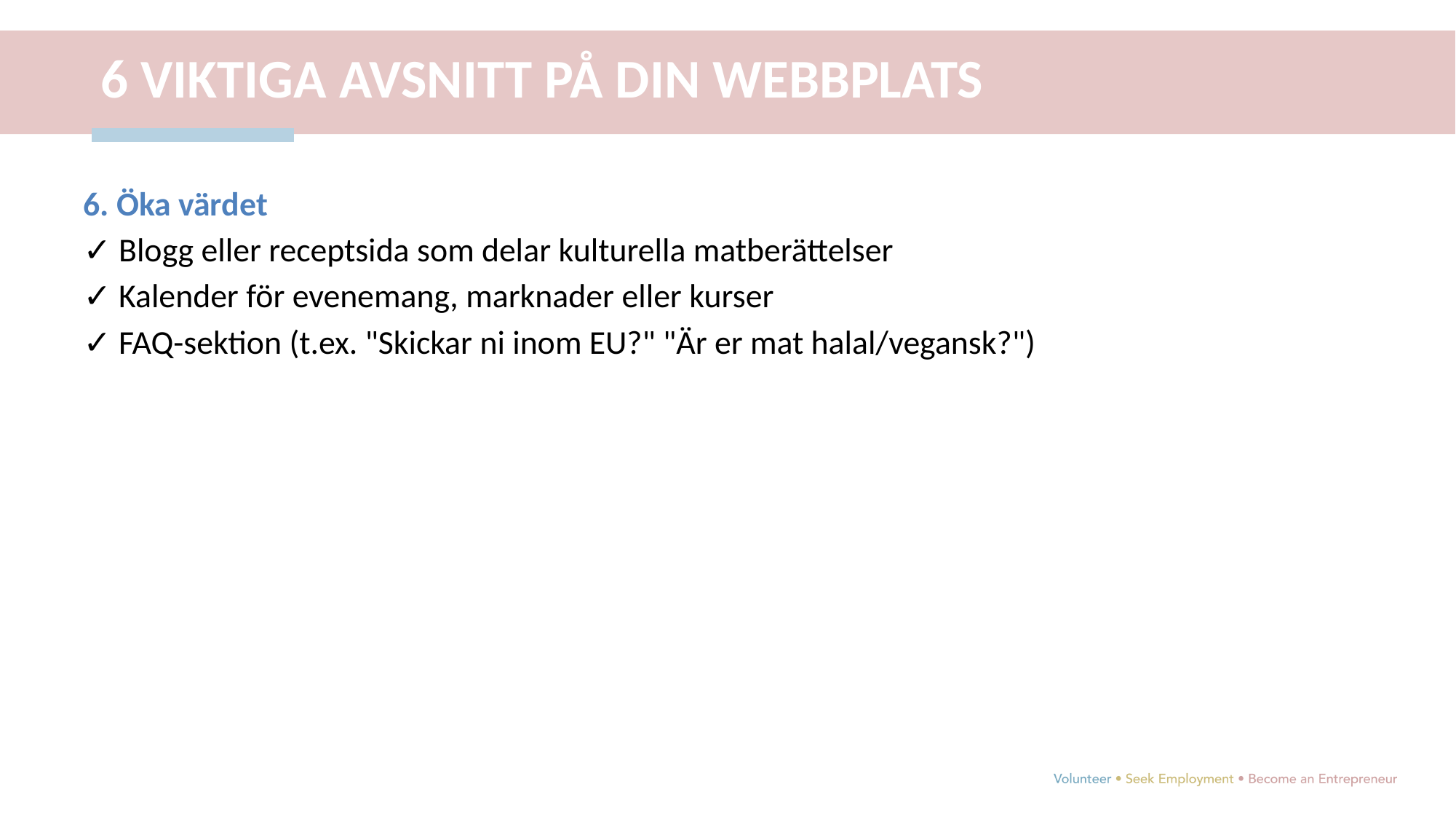

6 VIKTIGA AVSNITT PÅ DIN WEBBPLATS

6. Öka värdet
✓ Blogg eller receptsida som delar kulturella matberättelser
✓ Kalender för evenemang, marknader eller kurser
✓ FAQ-sektion (t.ex. "Skickar ni inom EU?" "Är er mat halal/vegansk?")